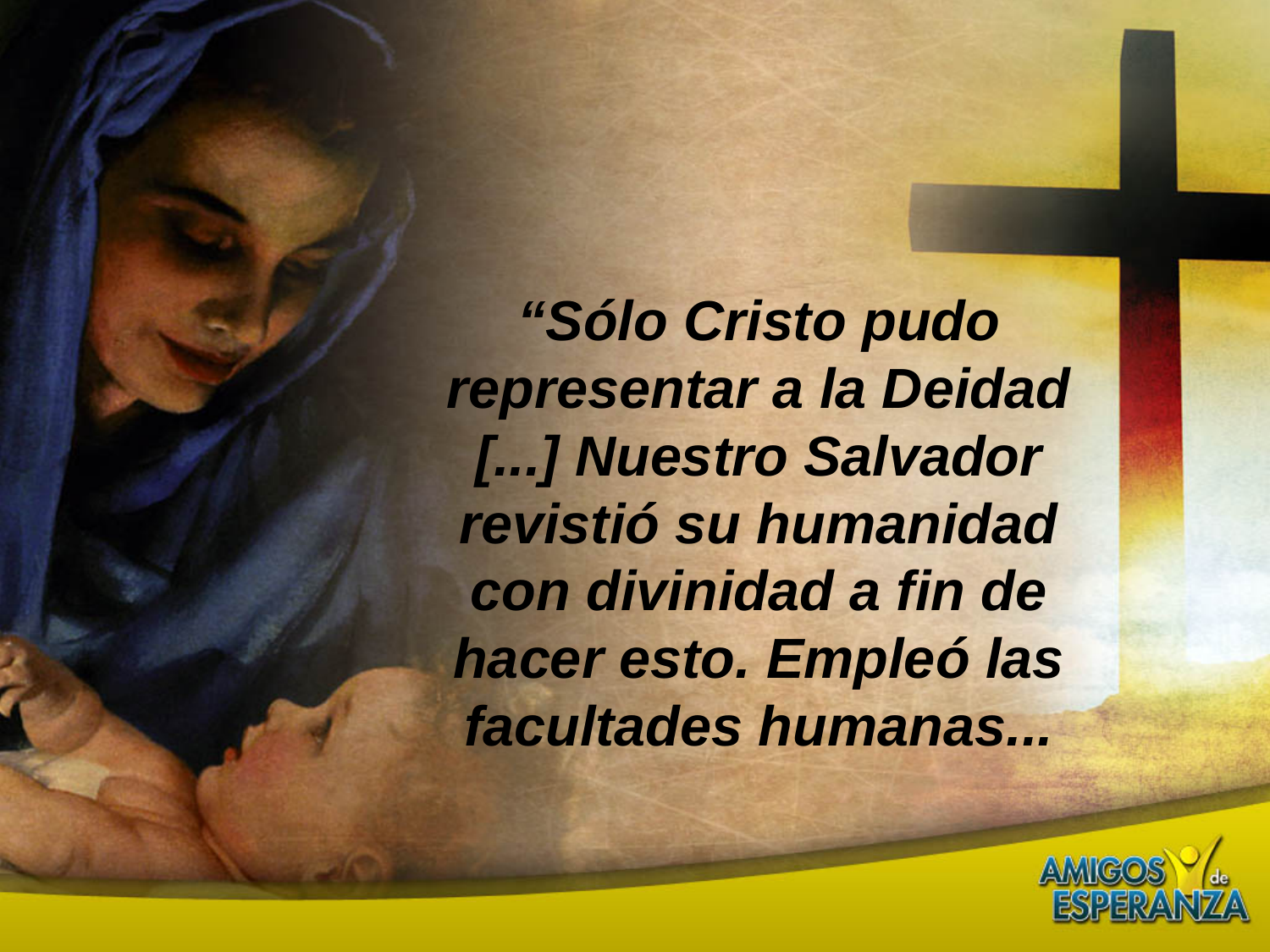

“Sólo Cristo pudo representar a la Deidad [...] Nuestro Salvador revistió su humanidad con divinidad a fin de hacer esto. Empleó las facultades humanas...